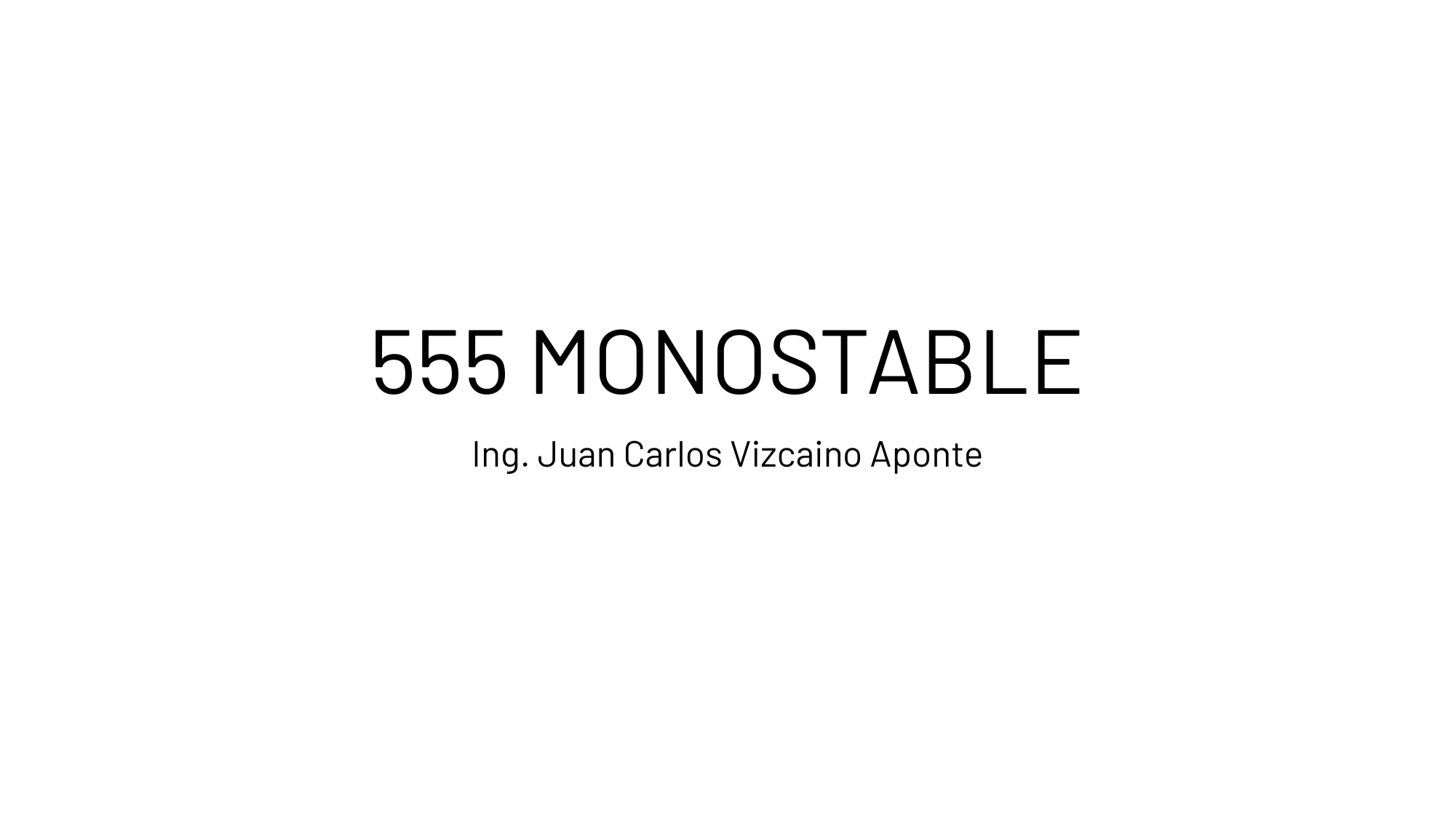

# 555 MONOSTABLE
Ing. Juan Carlos Vizcaino Aponte